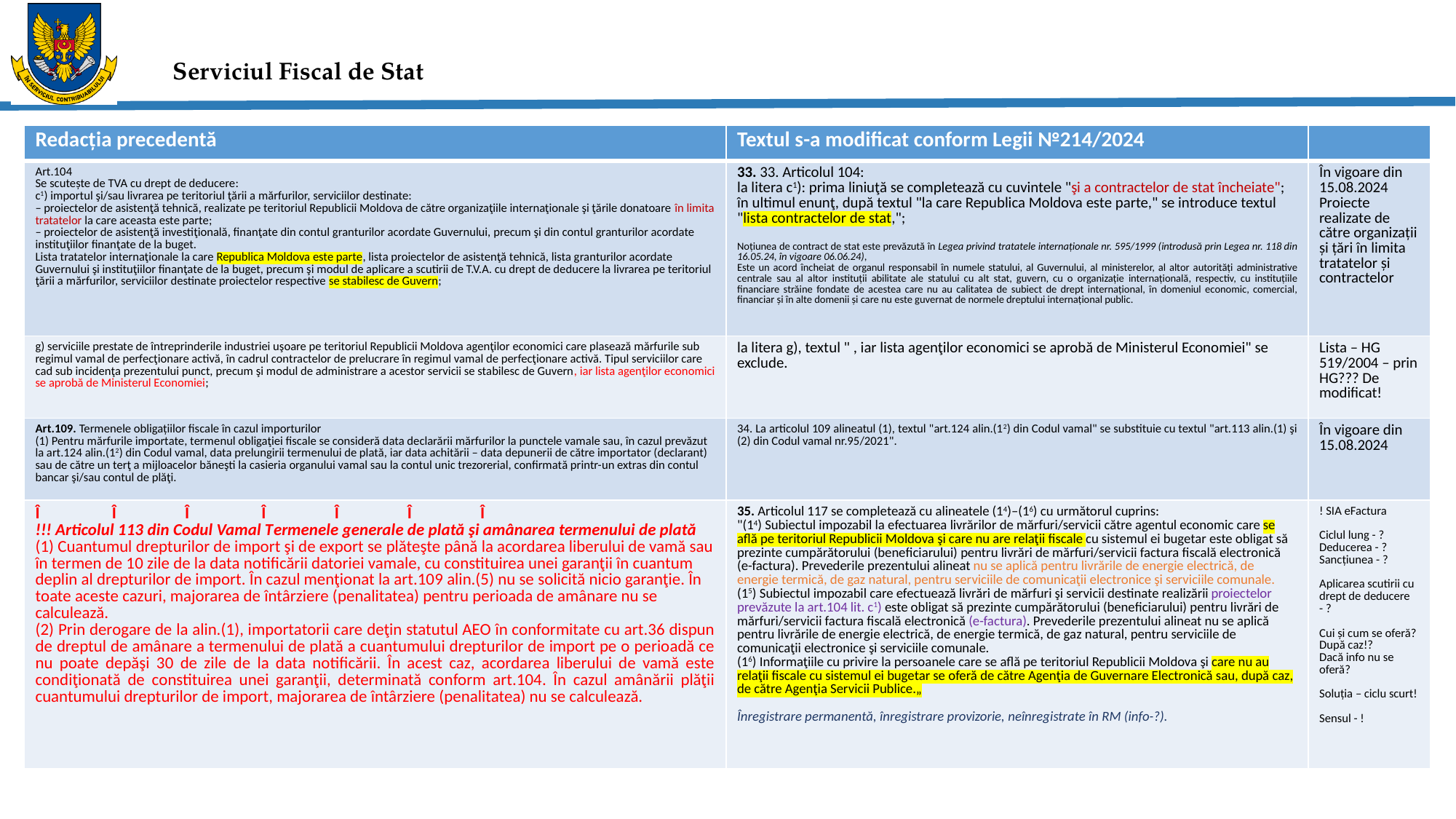

| Redacția precedentă | Textul s-a modificat conform Legii №214/2024 |  |
| --- | --- | --- |
| Art.104 Se scutește de TVA cu drept de deducere: c1) importul şi/sau livrarea pe teritoriul ţării a mărfurilor, serviciilor destinate: – proiectelor de asistenţă tehnică, realizate pe teritoriul Republicii Moldova de către organizaţiile internaţionale şi ţările donatoare în limita tratatelor la care aceasta este parte; – proiectelor de asistenţă investiţională, finanţate din contul granturilor acordate Guvernului, precum şi din contul granturilor acordate instituţiilor finanţate de la buget. Lista tratatelor internaţionale la care Republica Moldova este parte, lista proiectelor de asistenţă tehnică, lista granturilor acordate Guvernului şi instituţiilor finanţate de la buget, precum şi modul de aplicare a scutirii de T.V.A. cu drept de deducere la livrarea pe teritoriul ţării a mărfurilor, serviciilor destinate proiectelor respective se stabilesc de Guvern; | 33. 33. Articolul 104: la litera c1): prima liniuţă se completează cu cuvintele "şi a contractelor de stat încheiate"; în ultimul enunţ, după textul "la care Republica Moldova este parte," se introduce textul "lista contractelor de stat,"; Noțiunea de contract de stat este prevăzută în Legea privind tratatele internaţionale nr. 595/1999 (introdusă prin Legea nr. 118 din 16.05.24, în vigoare 06.06.24), Este un acord încheiat de organul responsabil în numele statului, al Guvernului, al ministerelor, al altor autorități administrative centrale sau al altor instituții abilitate ale statului cu alt stat, guvern, cu o organizație internațională, respectiv, cu instituțiile financiare străine fondate de acestea care nu au calitatea de subiect de drept internațional, în domeniul economic, comercial, financiar și în alte domenii și care nu este guvernat de normele dreptului internațional public. | În vigoare din 15.08.2024 Proiecte realizate de către organizații și țări în limita tratatelor și contractelor |
| g) serviciile prestate de întreprinderile industriei uşoare pe teritoriul Republicii Moldova agenţilor economici care plasează mărfurile sub regimul vamal de perfecţionare activă, în cadrul contractelor de prelucrare în regimul vamal de perfecţionare activă. Tipul serviciilor care cad sub incidenţa prezentului punct, precum şi modul de administrare a acestor servicii se stabilesc de Guvern, iar lista agenţilor economici se aprobă de Ministerul Economiei; | la litera g), textul " , iar lista agenţilor economici se aprobă de Ministerul Economiei" se exclude. | Lista – HG 519/2004 – prin HG??? De modificat! |
| Art.109. Termenele obligațiilor fiscale în cazul importurilor (1) Pentru mărfurile importate, termenul obligaţiei fiscale se consideră data declarării mărfurilor la punctele vamale sau, în cazul prevăzut la art.124 alin.(12) din Codul vamal, data prelungirii termenului de plată, iar data achitării – data depunerii de către importator (declarant) sau de către un terţ a mijloacelor băneşti la casieria organului vamal sau la contul unic trezorerial, confirmată printr-un extras din contul bancar şi/sau contul de plăţi. | 34. La articolul 109 alineatul (1), textul "art.124 alin.(12) din Codul vamal" se substituie cu textul "art.113 alin.(1) şi (2) din Codul vamal nr.95/2021". | În vigoare din 15.08.2024 |
| Î Î Î Î Î Î Î !!! Articolul 113 din Codul Vamal Termenele generale de plată şi amânarea termenului de plată (1) Cuantumul drepturilor de import şi de export se plăteşte până la acordarea liberului de vamă sau în termen de 10 zile de la data notificării datoriei vamale, cu constituirea unei garanţii în cuantum deplin al drepturilor de import. În cazul menţionat la art.109 alin.(5) nu se solicită nicio garanţie. În toate aceste cazuri, majorarea de întârziere (penalitatea) pentru perioada de amânare nu se calculează. (2) Prin derogare de la alin.(1), importatorii care deţin statutul AEO în conformitate cu art.36 dispun de dreptul de amânare a termenului de plată a cuantumului drepturilor de import pe o perioadă ce nu poate depăşi 30 de zile de la data notificării. În acest caz, acordarea liberului de vamă este condiţionată de constituirea unei garanţii, determinată conform art.104. În cazul amânării plăţii cuantumului drepturilor de import, majorarea de întârziere (penalitatea) nu se calculează. | 35. Articolul 117 se completează cu alineatele (14)–(16) cu următorul cuprins: "(14) Subiectul impozabil la efectuarea livrărilor de mărfuri/servicii către agentul economic care se află pe teritoriul Republicii Moldova şi care nu are relaţii fiscale cu sistemul ei bugetar este obligat să prezinte cumpărătorului (beneficiarului) pentru livrări de mărfuri/servicii factura fiscală electronică (e-factura). Prevederile prezentului alineat nu se aplică pentru livrările de energie electrică, de energie termică, de gaz natural, pentru serviciile de comunicaţii electronice şi serviciile comunale. (15) Subiectul impozabil care efectuează livrări de mărfuri şi servicii destinate realizării proiectelor prevăzute la art.104 lit. c1) este obligat să prezinte cumpărătorului (beneficiarului) pentru livrări de mărfuri/servicii factura fiscală electronică (e-factura). Prevederile prezentului alineat nu se aplică pentru livrările de energie electrică, de energie termică, de gaz natural, pentru serviciile de comunicaţii electronice şi serviciile comunale. (16) Informaţiile cu privire la persoanele care se află pe teritoriul Republicii Moldova şi care nu au relaţii fiscale cu sistemul ei bugetar se oferă de către Agenţia de Guvernare Electronică sau, după caz, de către Agenţia Servicii Publice.„ Înregistrare permanentă, înregistrare provizorie, neînregistrate în RM (info-?). | ! SIA eFactura Ciclul lung - ? Deducerea - ? Sancțiunea - ? Aplicarea scutirii cu drept de deducere - ? Cui și cum se oferă? După caz!? Dacă info nu se oferă? Soluția – ciclu scurt! Sensul - ! |